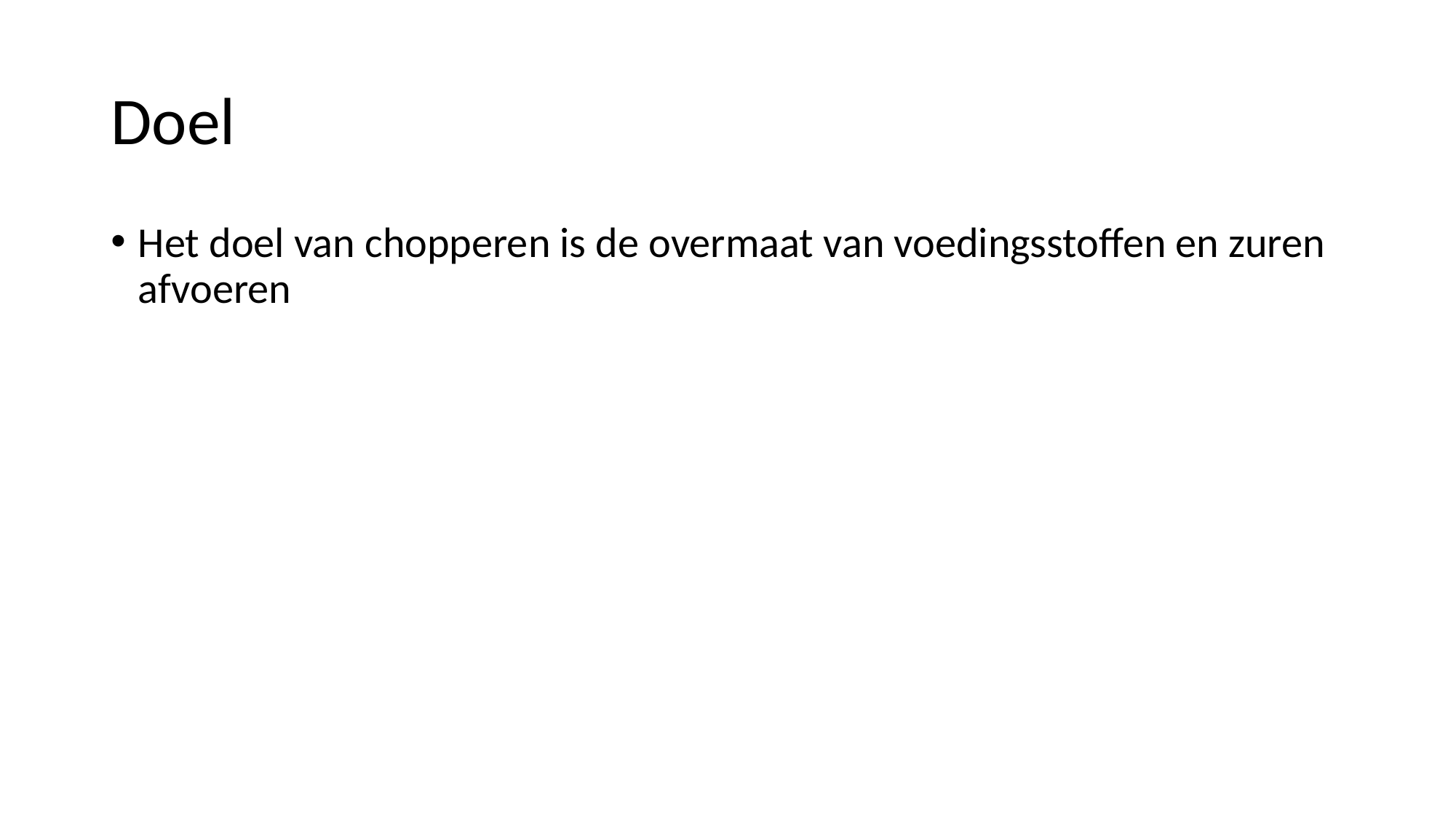

# Doel
Het doel van chopperen is de overmaat van voedingsstoffen en zuren afvoeren